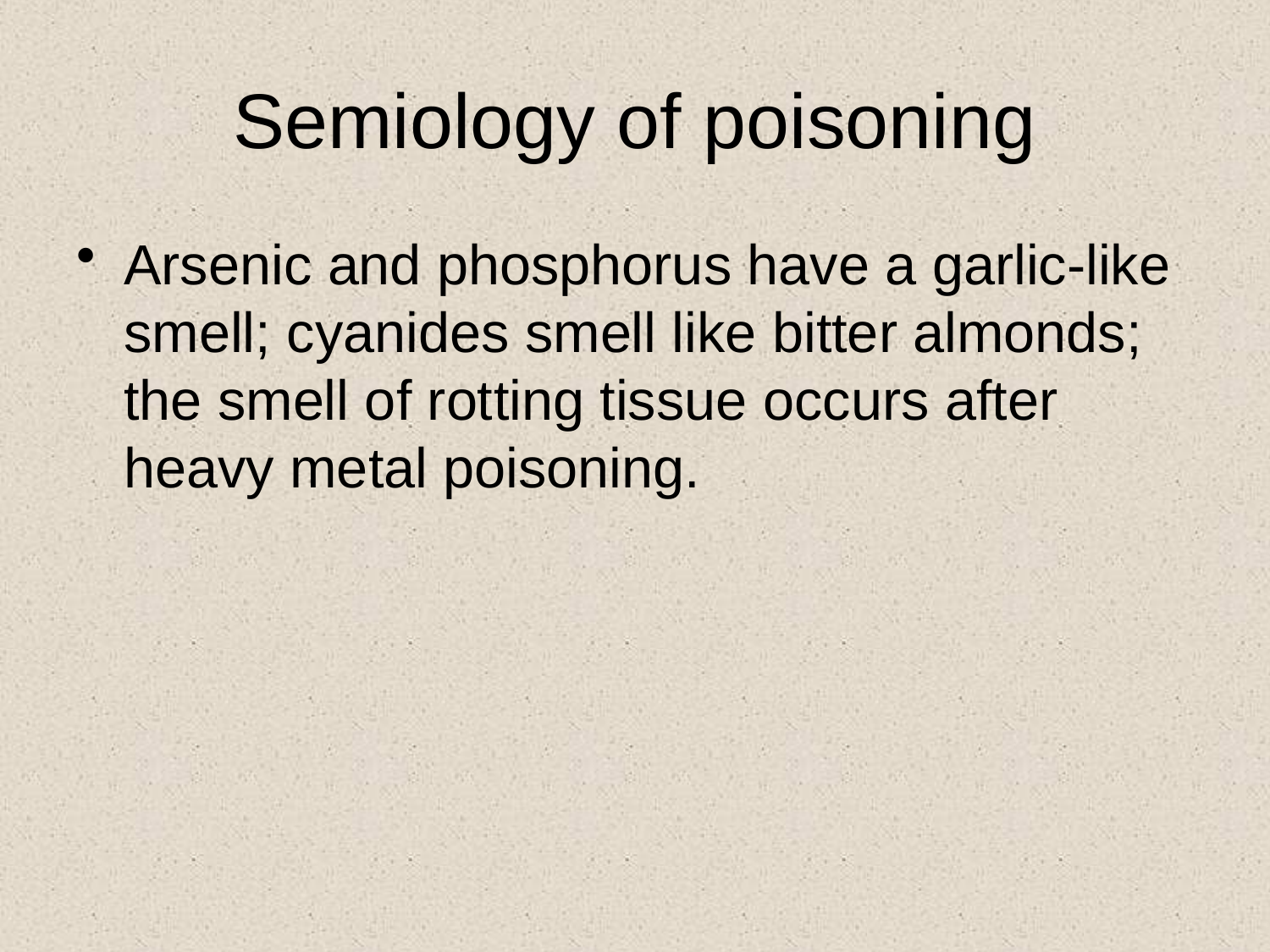

# Semiology of poisoning
Arsenic and phosphorus have a garlic-like smell; cyanides smell like bitter almonds; the smell of rotting tissue occurs after heavy metal poisoning.